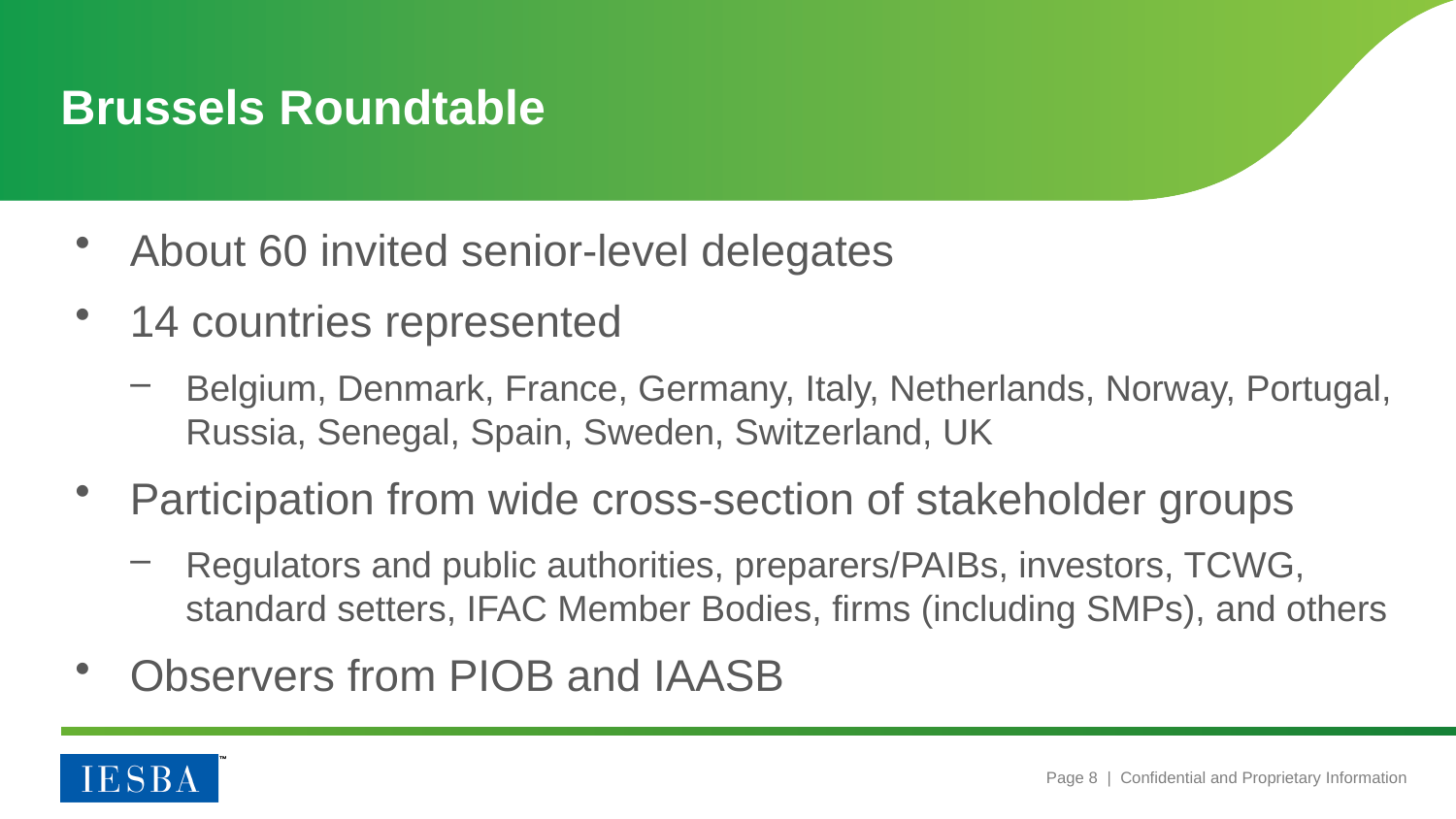

# Brussels Roundtable
About 60 invited senior-level delegates
14 countries represented
Belgium, Denmark, France, Germany, Italy, Netherlands, Norway, Portugal, Russia, Senegal, Spain, Sweden, Switzerland, UK
Participation from wide cross-section of stakeholder groups
Regulators and public authorities, preparers/PAIBs, investors, TCWG, standard setters, IFAC Member Bodies, firms (including SMPs), and others
Observers from PIOB and IAASB